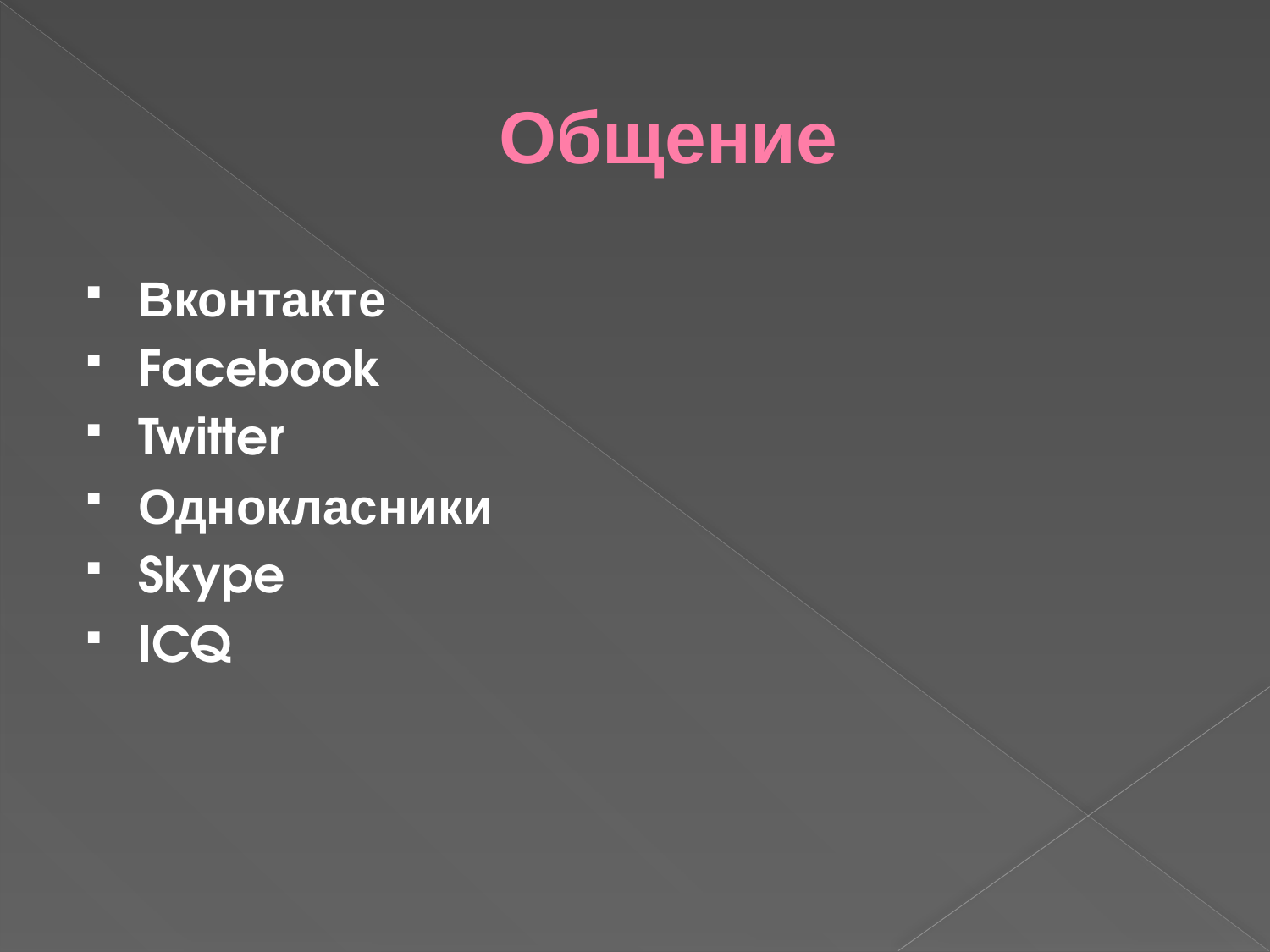

# Общение
Вконтакте
Facebook
Twitter
Однокласники
Skype
ICQ